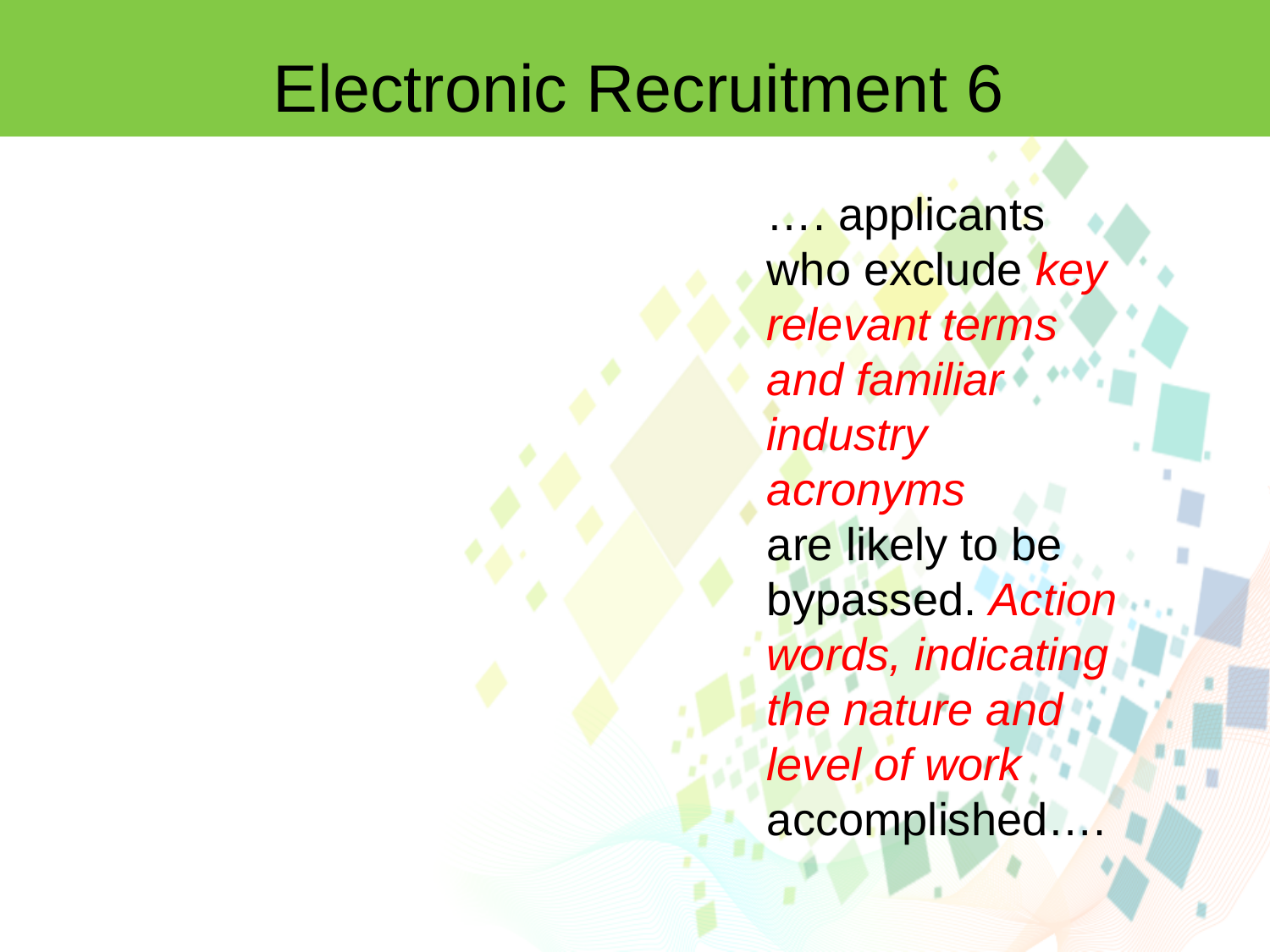

Electronic Recruitment 6
…. applicants who exclude key relevant terms and familiar industry acronyms
are likely to be bypassed. Action words, indicating the nature and level of work accomplished….